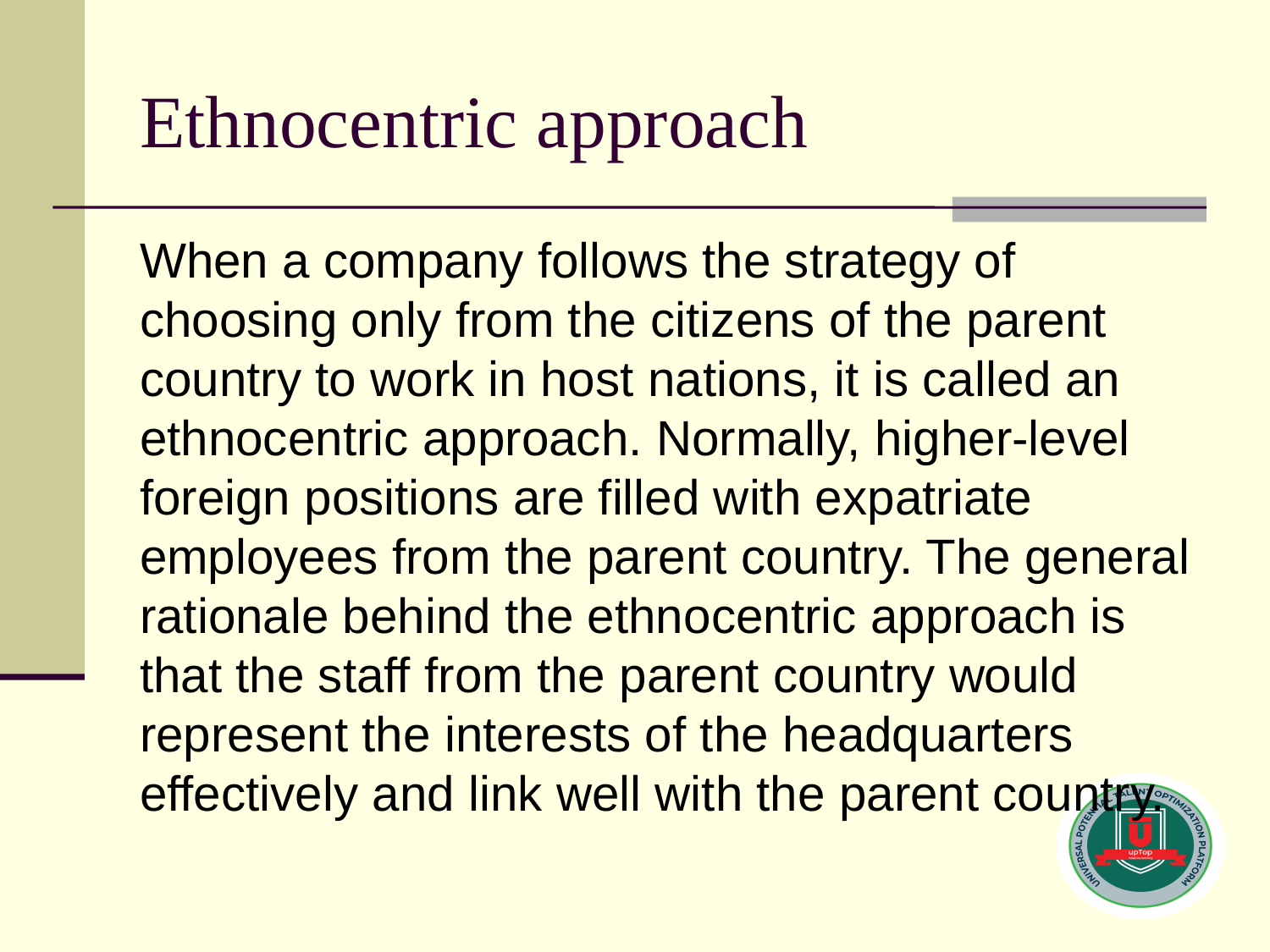

# Ethnocentric approach
When a company follows the strategy of choosing only from the citizens of the parent country to work in host nations, it is called an ethnocentric approach. Normally, higher-level foreign positions are filled with expatriate employees from the parent country. The general rationale behind the ethnocentric approach is that the staff from the parent country would represent the interests of the headquarters effectively and link well with the parent country.